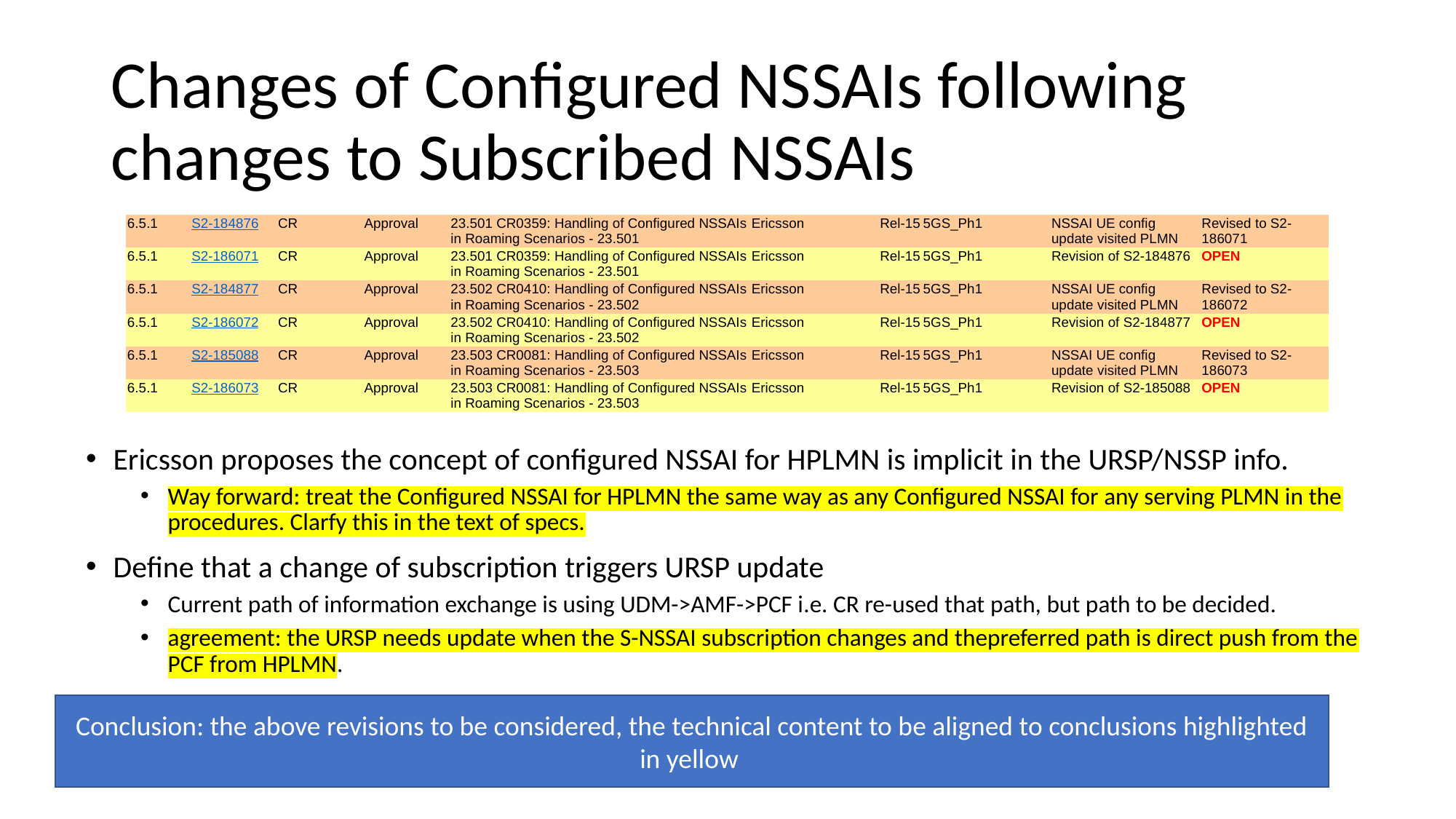

# Changes of Configured NSSAIs following changes to Subscribed NSSAIs
| 6.5.1 | S2-184876 | CR | Approval | 23.501 CR0359: Handling of Configured NSSAIs in Roaming Scenarios - 23.501 | Ericsson | Rel-15 | 5GS\_Ph1 | NSSAI UE config update visited PLMN | Revised to S2-186071 |
| --- | --- | --- | --- | --- | --- | --- | --- | --- | --- |
| 6.5.1 | S2-186071 | CR | Approval | 23.501 CR0359: Handling of Configured NSSAIs in Roaming Scenarios - 23.501 | Ericsson | Rel-15 | 5GS\_Ph1 | Revision of S2-184876 | OPEN |
| 6.5.1 | S2-184877 | CR | Approval | 23.502 CR0410: Handling of Configured NSSAIs in Roaming Scenarios - 23.502 | Ericsson | Rel-15 | 5GS\_Ph1 | NSSAI UE config update visited PLMN | Revised to S2-186072 |
| 6.5.1 | S2-186072 | CR | Approval | 23.502 CR0410: Handling of Configured NSSAIs in Roaming Scenarios - 23.502 | Ericsson | Rel-15 | 5GS\_Ph1 | Revision of S2-184877 | OPEN |
| 6.5.1 | S2-185088 | CR | Approval | 23.503 CR0081: Handling of Configured NSSAIs in Roaming Scenarios - 23.503 | Ericsson | Rel-15 | 5GS\_Ph1 | NSSAI UE config update visited PLMN | Revised to S2-186073 |
| 6.5.1 | S2-186073 | CR | Approval | 23.503 CR0081: Handling of Configured NSSAIs in Roaming Scenarios - 23.503 | Ericsson | Rel-15 | 5GS\_Ph1 | Revision of S2-185088 | OPEN |
Ericsson proposes the concept of configured NSSAI for HPLMN is implicit in the URSP/NSSP info.
Way forward: treat the Configured NSSAI for HPLMN the same way as any Configured NSSAI for any serving PLMN in the procedures. Clarfy this in the text of specs.
Define that a change of subscription triggers URSP update
Current path of information exchange is using UDM->AMF->PCF i.e. CR re-used that path, but path to be decided.
agreement: the URSP needs update when the S-NSSAI subscription changes and thepreferred path is direct push from the PCF from HPLMN.

Conclusion: the above revisions to be considered, the technical content to be aligned to conclusions highlighted in yellow